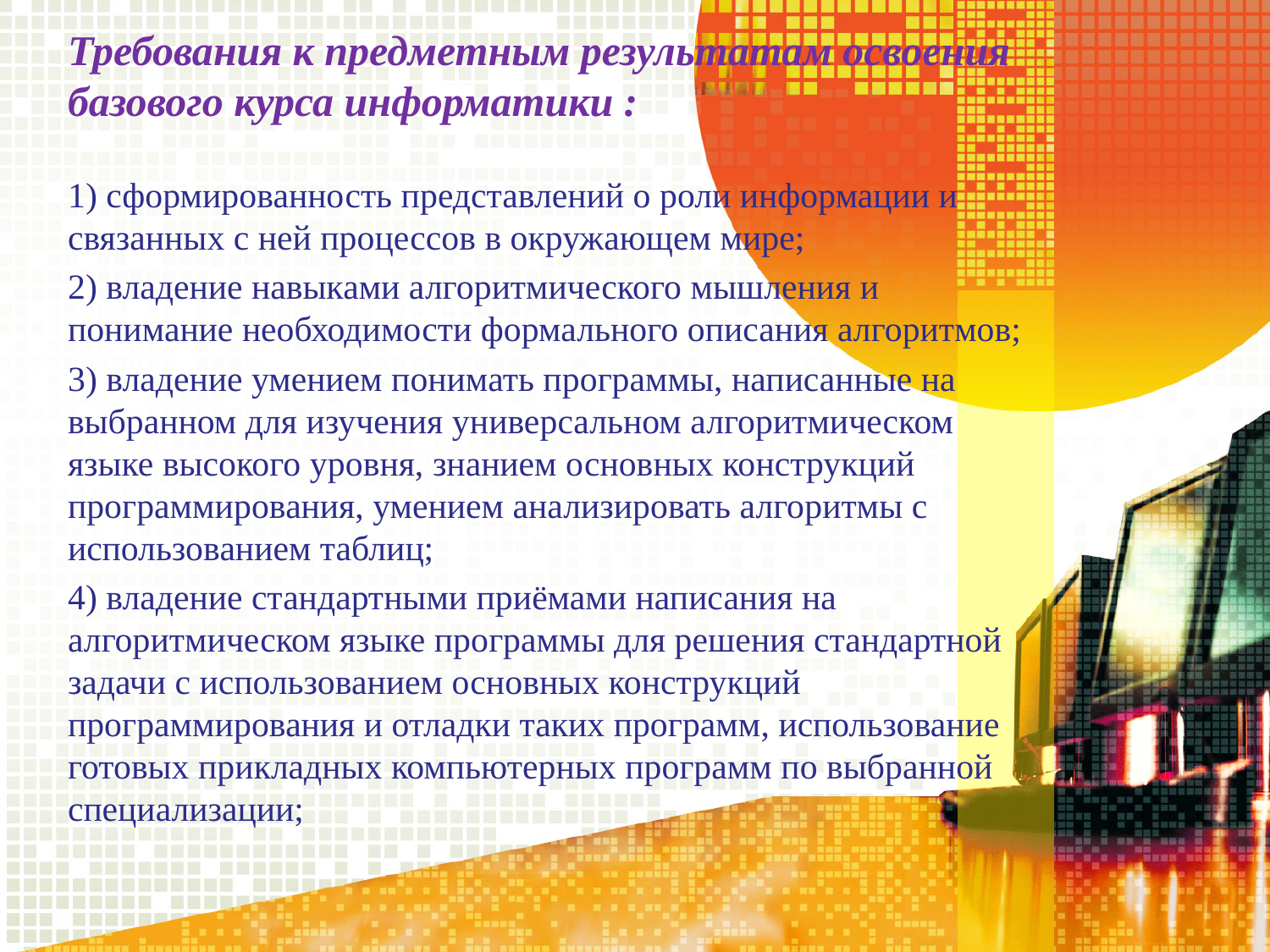

# Требования к предметным результатам освоения базового курса информатики :
1) сформированность представлений о роли информации и связанных с ней процессов в окружающем мире;
2) владение навыками алгоритмического мышления и понимание необходимости формального описания алгоритмов;
3) владение умением понимать программы, написанные на выбранном для изучения универсальном алгоритмическом языке высокого уровня, знанием основных конструкций программирования, умением анализировать алгоритмы с использованием таблиц;
4) владение стандартными приёмами написания на алгоритмическом языке программы для решения стандартной задачи с использованием основных конструкций программирования и отладки таких программ, использование готовых прикладных компьютерных программ по выбранной специализации;